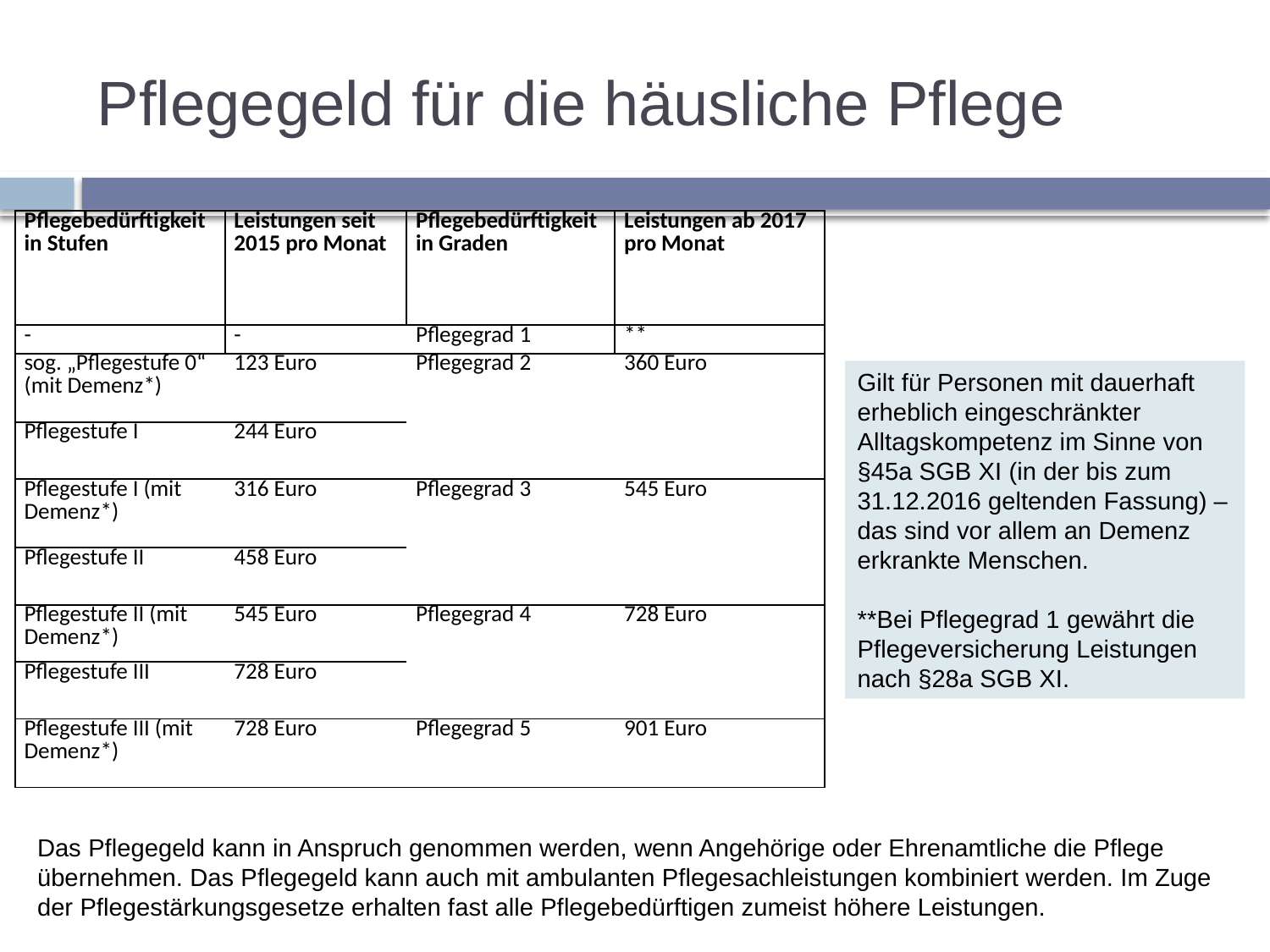

# Pflegegeld für die häusliche Pflege
| Pflegebedürftigkeit in Stufen | Leistungen seit 2015 pro Monat | Pflegebedürftigkeit in Graden | Leistungen ab 2017 pro Monat |
| --- | --- | --- | --- |
| - | - | Pflegegrad 1 | \*\* |
| sog. „Pflegestufe 0“ (mit Demenz\*) | 123 Euro | Pflegegrad 2 | 360 Euro |
| Pflegestufe I | 244 Euro |  |  |
| Pflegestufe I (mit Demenz\*) | 316 Euro | Pflegegrad 3 | 545 Euro |
| Pflegestufe II | 458 Euro |  |  |
| Pflegestufe II (mit Demenz\*) | 545 Euro | Pflegegrad 4 | 728 Euro |
| Pflegestufe III | 728 Euro |  |  |
| Pflegestufe III (mit Demenz\*) | 728 Euro | Pflegegrad 5 | 901 Euro |
Gilt für Personen mit dauerhaft erheblich eingeschränkter Alltagskompetenz im Sinne von §45a SGB XI (in der bis zum 31.12.2016 geltenden Fassung) – das sind vor allem an Demenz erkrankte Menschen.

**Bei Pflegegrad 1 gewährt die Pflegeversicherung Leistungen nach §28a SGB XI.
Das Pflegegeld kann in Anspruch genommen werden, wenn Angehörige oder Ehrenamtliche die Pflege übernehmen. Das Pflegegeld kann auch mit ambulanten Pflegesachleistungen kombiniert werden. Im Zuge der Pflegestärkungsgesetze erhalten fast alle Pflegebedürftigen zumeist höhere Leistungen.